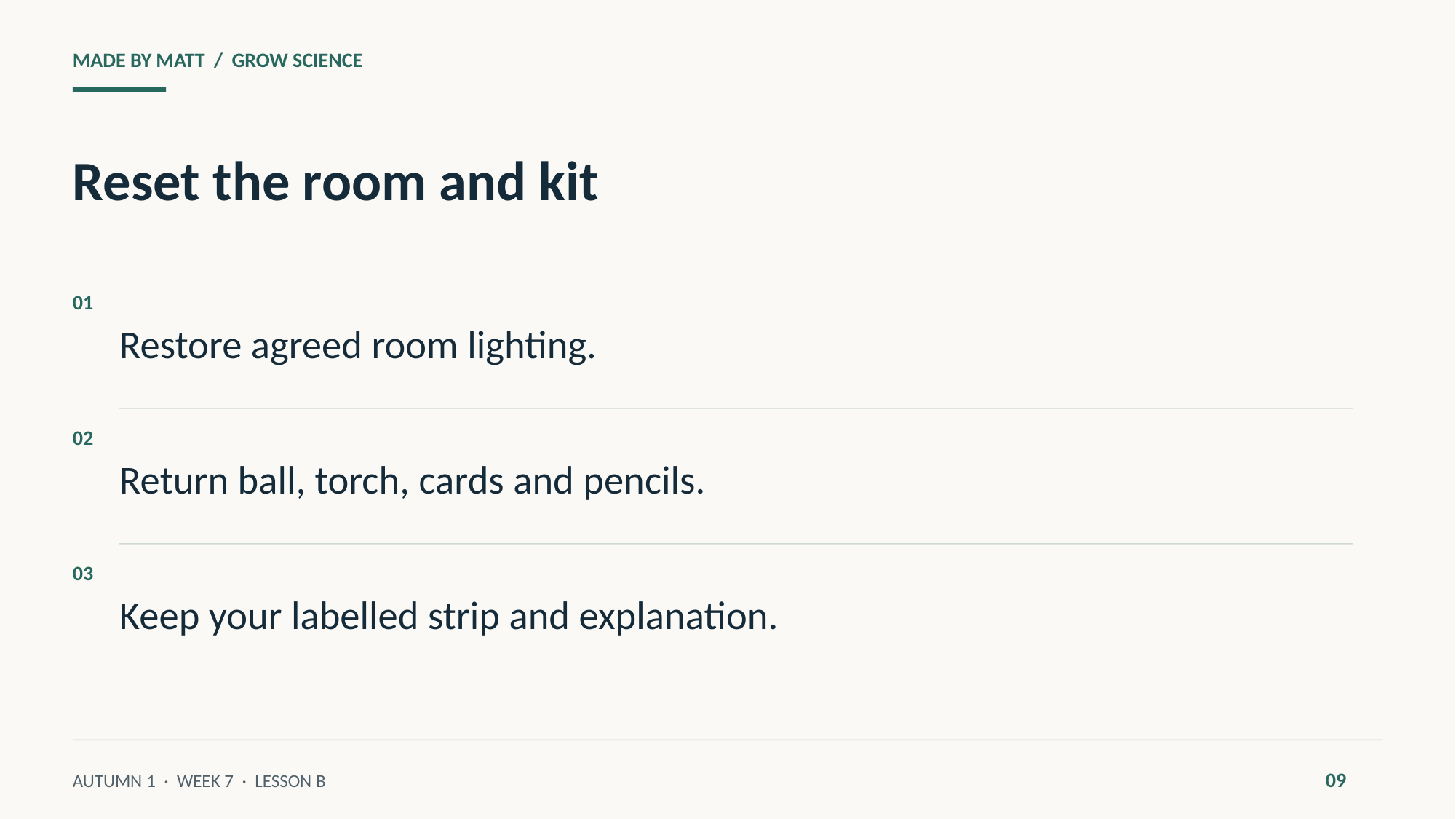

MADE BY MATT  /  GROW SCIENCE

Reset the room and kit
Restore agreed room lighting.
01

Return ball, torch, cards and pencils.
02

Keep your labelled strip and explanation.
03

09
AUTUMN 1  ·  WEEK 7  ·  LESSON B